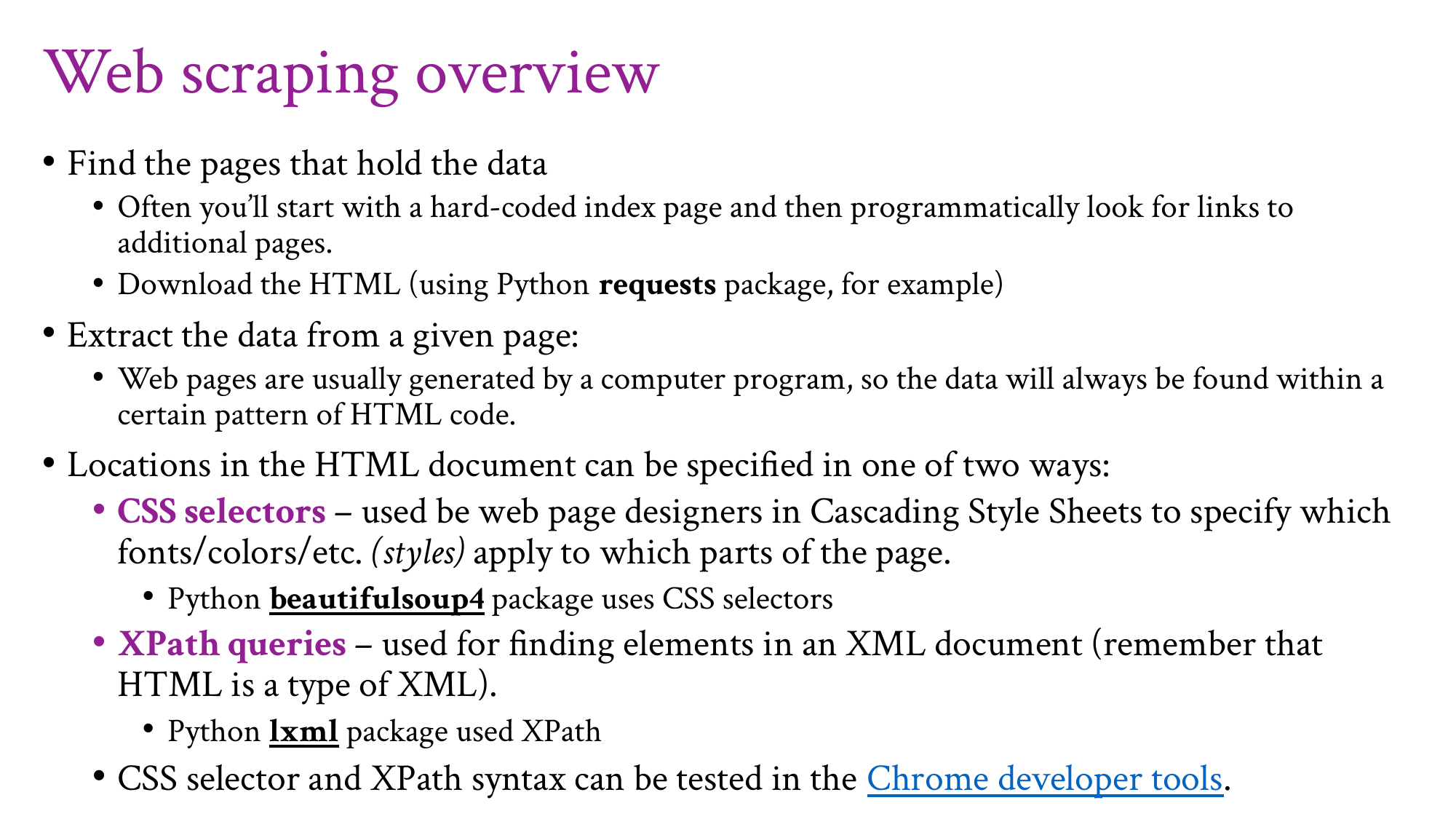

# Web scraping overview
Find the pages that hold the data
Often you’ll start with a hard-coded index page and then programmatically look for links to additional pages.
Download the HTML (using Python requests package, for example)
Extract the data from a given page:
Web pages are usually generated by a computer program, so the data will always be found within a certain pattern of HTML code.
Locations in the HTML document can be specified in one of two ways:
CSS selectors – used be web page designers in Cascading Style Sheets to specify which fonts/colors/etc. (styles) apply to which parts of the page.
Python beautifulsoup4 package uses CSS selectors
XPath queries – used for finding elements in an XML document (remember that HTML is a type of XML).
Python lxml package used XPath
CSS selector and XPath syntax can be tested in the Chrome developer tools.